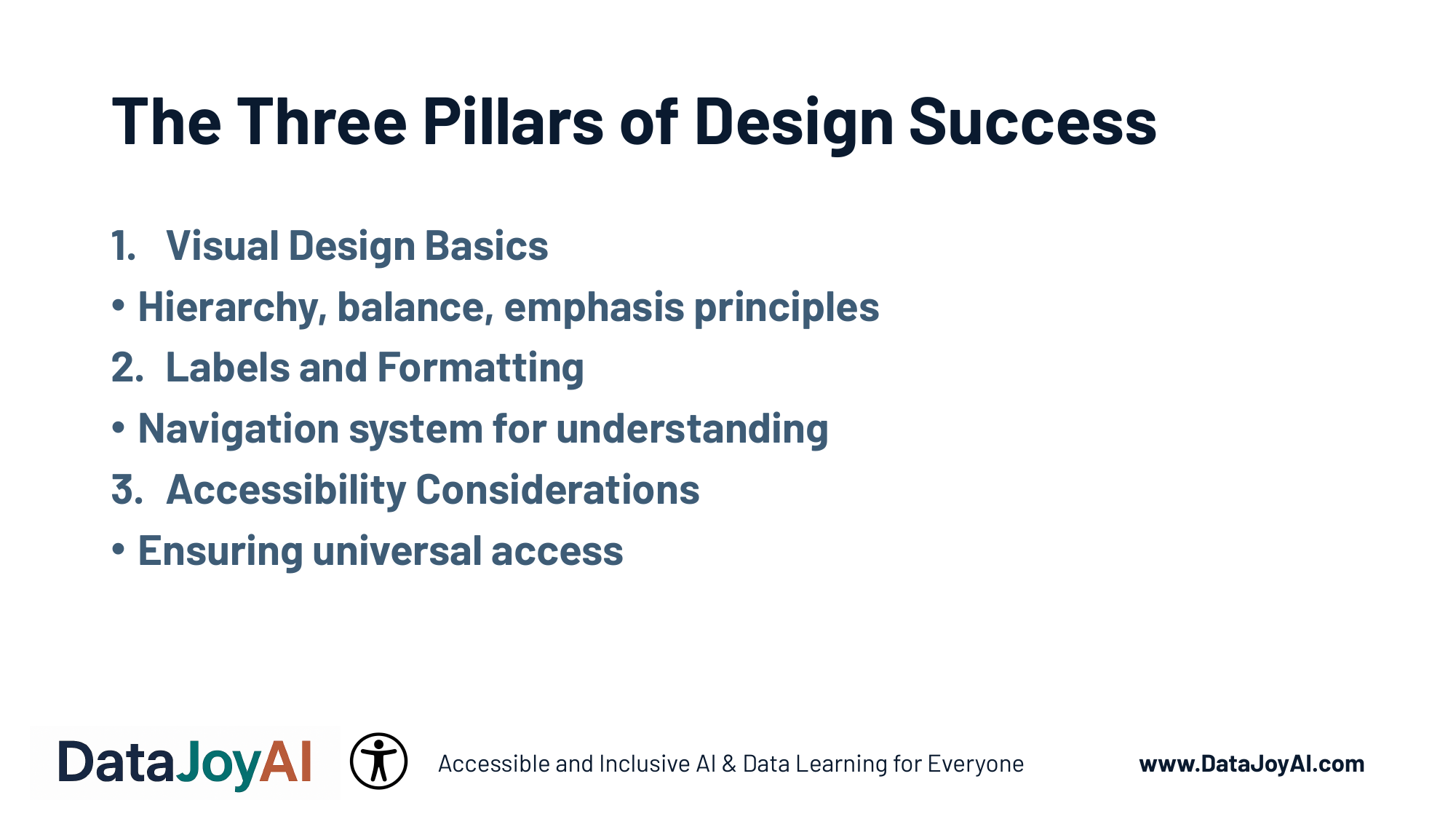

# The Three Pillars of Design Success
Visual Design Basics
Hierarchy, balance, emphasis principles
Labels and Formatting
Navigation system for understanding
Accessibility Considerations
Ensuring universal access